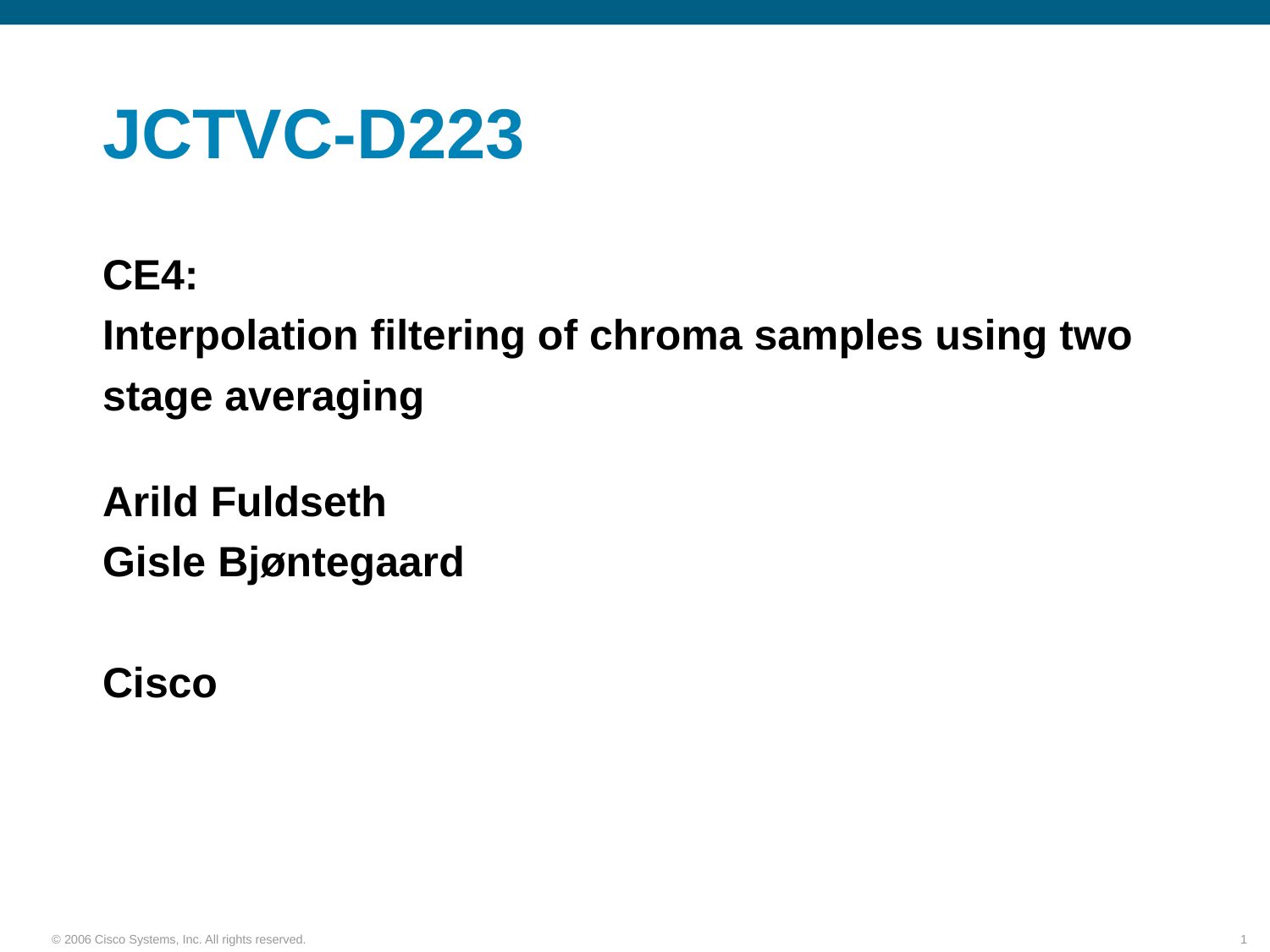

# JCTVC-D223
CE4:
Interpolation filtering of chroma samples using two
stage averaging
Arild Fuldseth
Gisle Bjøntegaard

Cisco